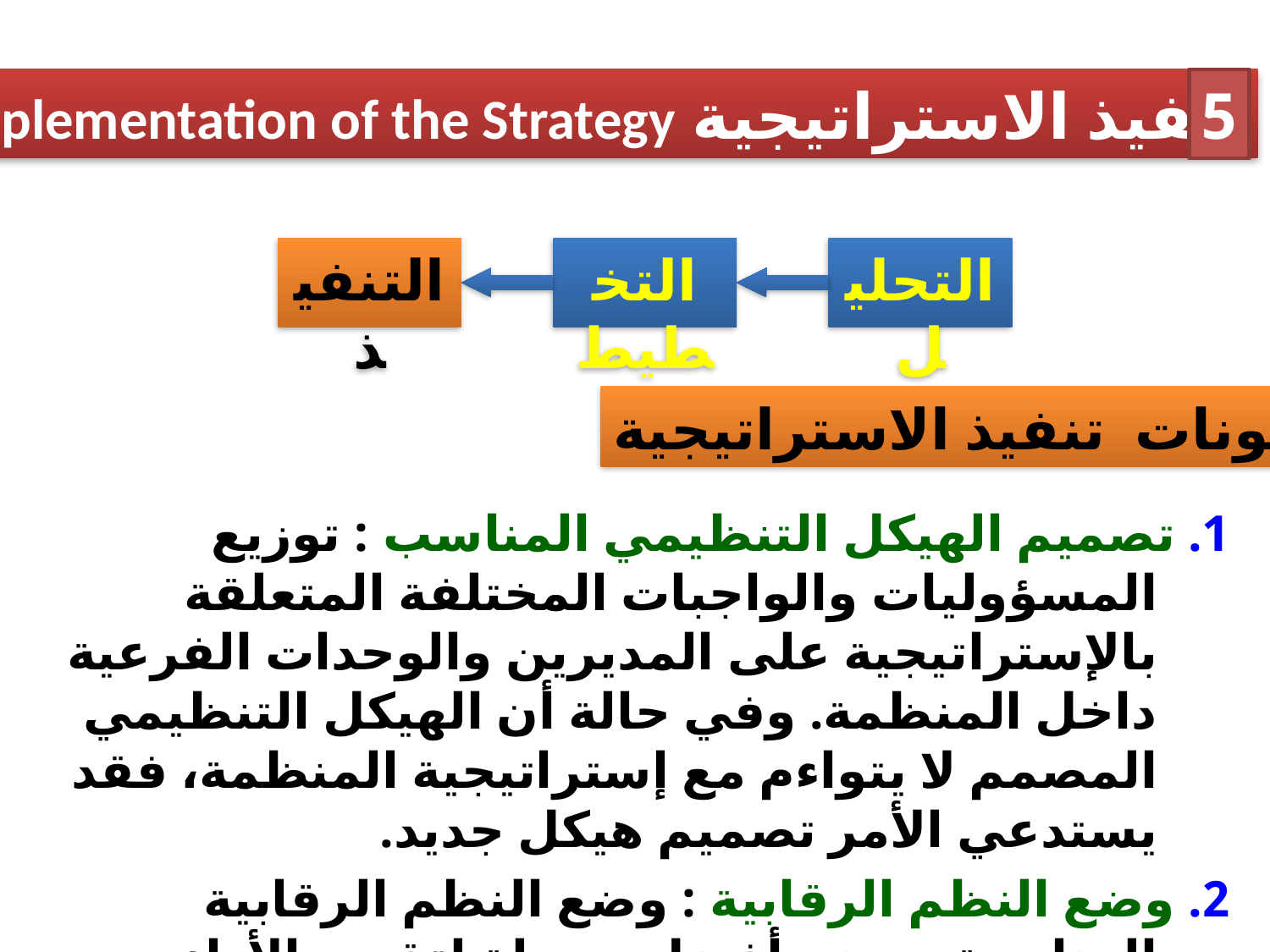

تنفيذ الاستراتيجية Implementation of the Strategy
5
التنفيذ
التخطيط
التحليل

مكونات  تنفيذ الاستراتيجية
1. تصميم الهيكل التنظيمي المناسب : توزيع المسؤوليات والواجبات المختلفة المتعلقة بالإستراتيجية على المديرين والوحدات الفرعية داخل المنظمة. وفي حالة أن الهيكل التنظيمي المصمم لا يتواءم مع إستراتيجية المنظمة، فقد يستدعي الأمر تصميم هيكل جديد.
2. وضع النظم الرقابية : وضع النظم الرقابية المناسبة ووضع أفضل وسيلة لتقييم الأداء للوحدات الفرعية.